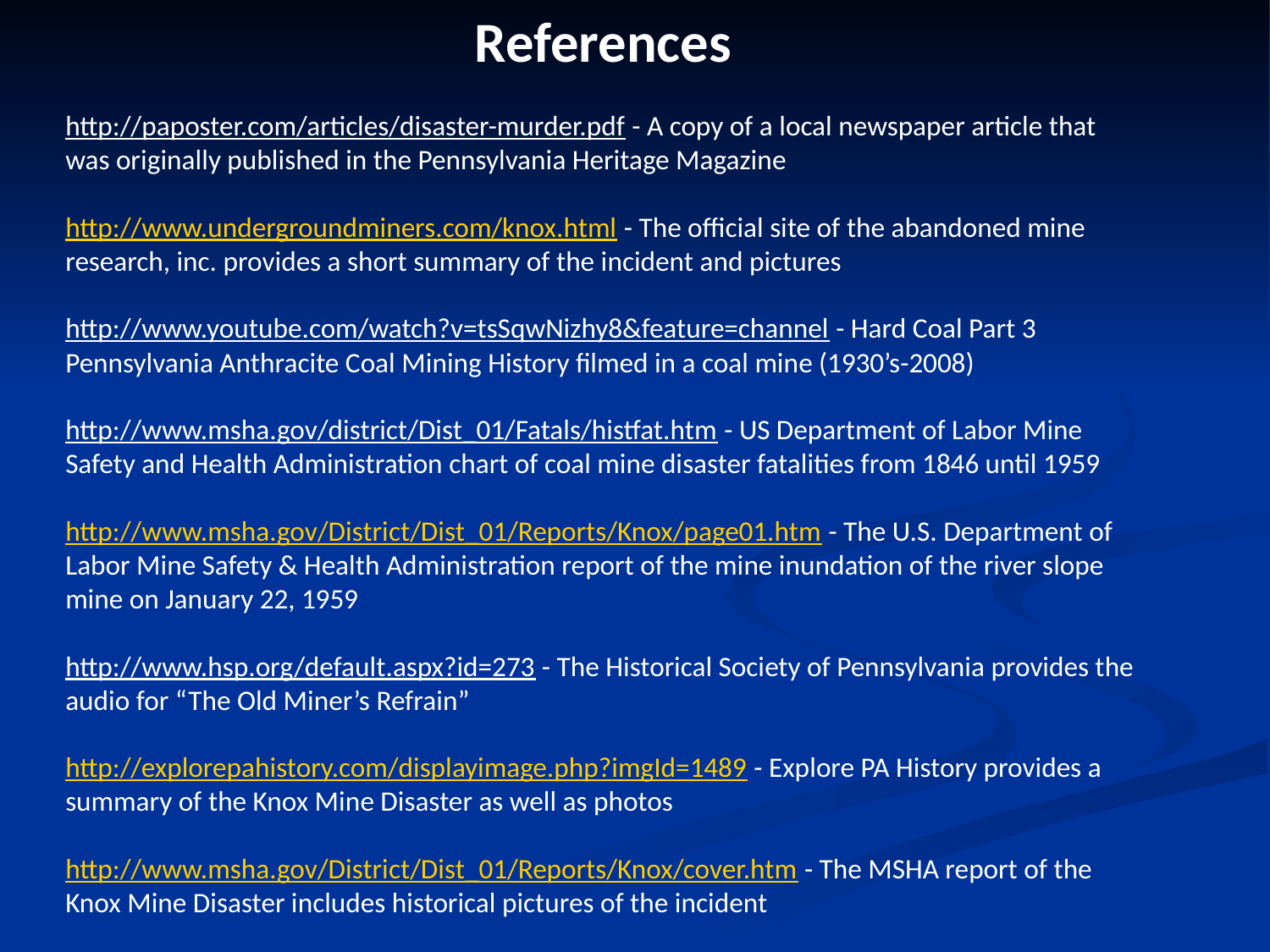

References

http://paposter.com/articles/disaster-murder.pdf - A copy of a local newspaper article that was originally published in the Pennsylvania Heritage Magazine
http://www.undergroundminers.com/knox.html - The official site of the abandoned mine research, inc. provides a short summary of the incident and pictures

http://www.youtube.com/watch?v=tsSqwNizhy8&feature=channel - Hard Coal Part 3 Pennsylvania Anthracite Coal Mining History filmed in a coal mine (1930’s-2008)

http://www.msha.gov/district/Dist_01/Fatals/histfat.htm - US Department of Labor Mine Safety and Health Administration chart of coal mine disaster fatalities from 1846 until 1959
http://www.msha.gov/District/Dist_01/Reports/Knox/page01.htm - The U.S. Department of Labor Mine Safety & Health Administration report of the mine inundation of the river slope mine on January 22, 1959

http://www.hsp.org/default.aspx?id=273 - The Historical Society of Pennsylvania provides the audio for “The Old Miner’s Refrain”
http://explorepahistory.com/displayimage.php?imgId=1489 - Explore PA History provides a summary of the Knox Mine Disaster as well as photos
http://www.msha.gov/District/Dist_01/Reports/Knox/cover.htm - The MSHA report of the Knox Mine Disaster includes historical pictures of the incident